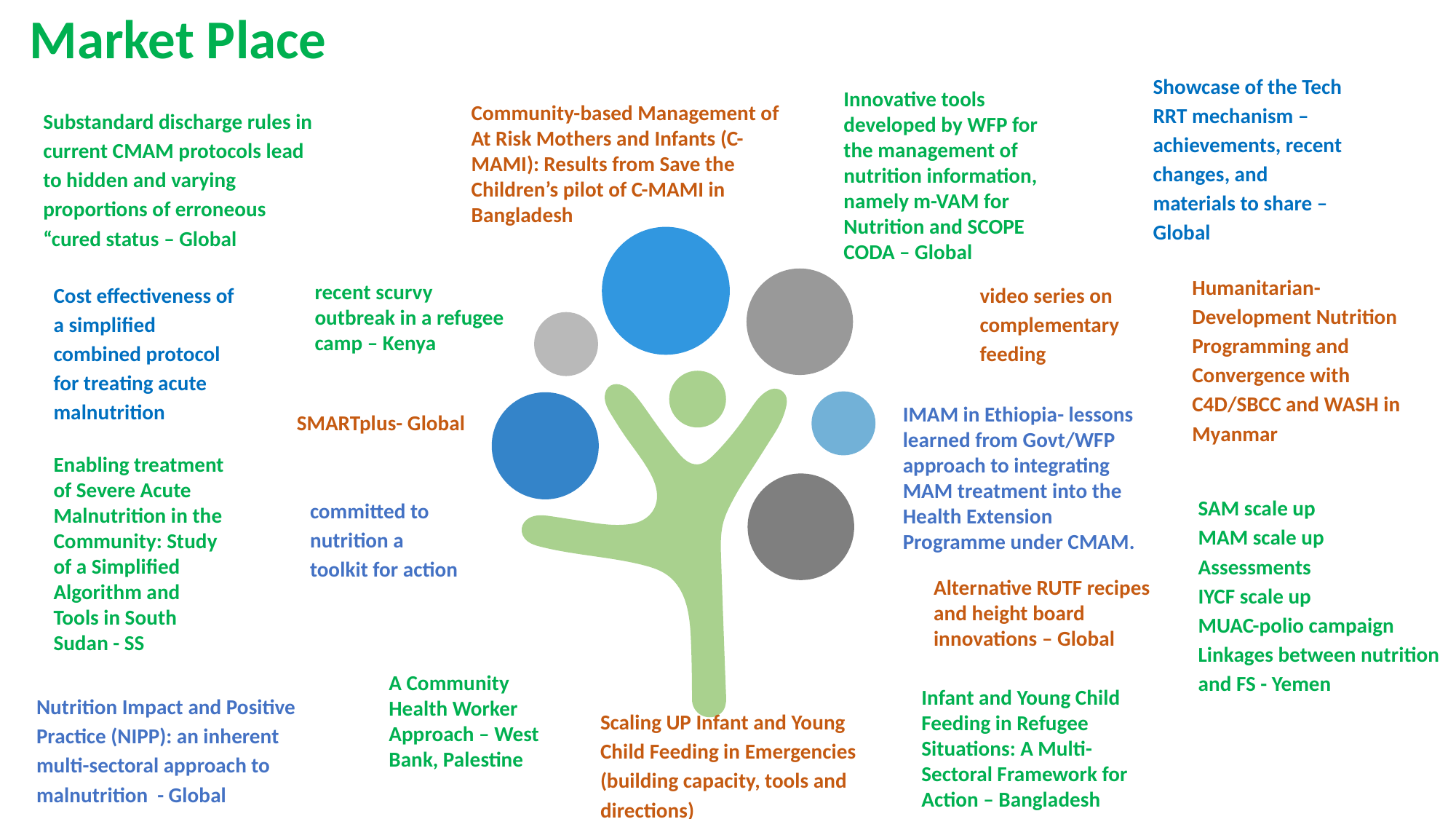

Market Place
Showcase of the Tech RRT mechanism – achievements, recent changes, and materials to share – Global
Innovative tools developed by WFP for the management of nutrition information, namely m-VAM for Nutrition and SCOPE CODA – Global
Community-based Management of At Risk Mothers and Infants (C-MAMI): Results from Save the Children’s pilot of C-MAMI in Bangladesh
Substandard discharge rules in current CMAM protocols lead to hidden and varying proportions of erroneous “cured status – Global

Humanitarian-Development Nutrition Programming and Convergence with C4D/SBCC and WASH in Myanmar
Cost effectiveness of a simplified combined protocol for treating acute malnutrition
video series on complementary feeding
recent scurvy outbreak in a refugee camp – Kenya
IMAM in Ethiopia- lessons learned from Govt/WFP approach to integrating MAM treatment into the Health Extension Programme under CMAM.
SMARTplus- Global
Enabling treatment of Severe Acute Malnutrition in the Community: Study of a Simplified Algorithm and Tools in South Sudan - SS
SAM scale up
MAM scale up
Assessments
IYCF scale up
MUAC-polio campaign
Linkages between nutrition and FS - Yemen
committed to nutrition a toolkit for action
Alternative RUTF recipes and height board innovations – Global
A Community Health Worker Approach – West Bank, Palestine
Infant and Young Child Feeding in Refugee Situations: A Multi-Sectoral Framework for Action – Bangladesh
Nutrition Impact and Positive Practice (NIPP): an inherent multi-sectoral approach to malnutrition  - Global
Scaling UP Infant and Young Child Feeding in Emergencies (building capacity, tools and directions)